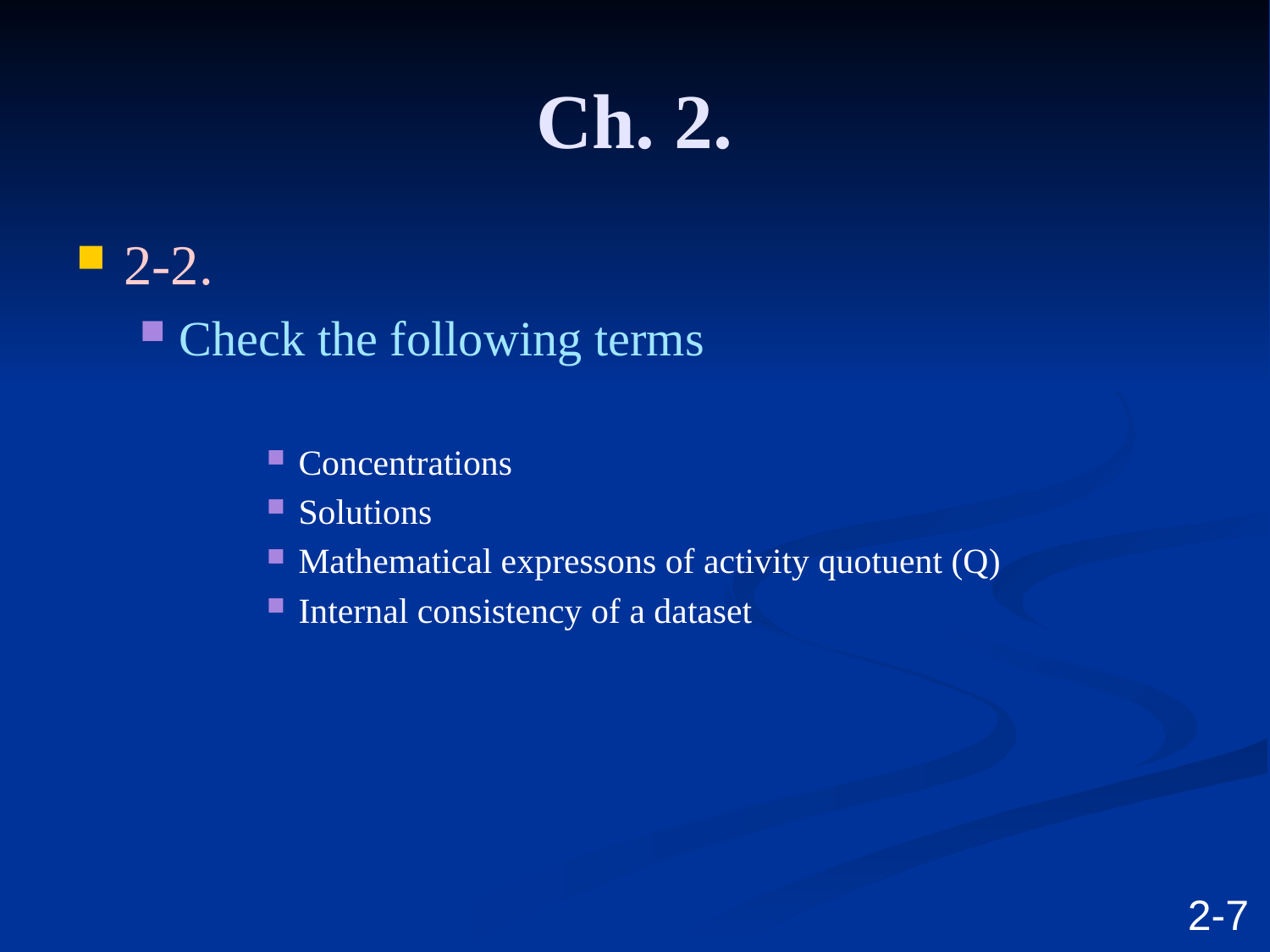

# Ch. 2.
2-2.
Check the following terms

Concentrations
Solutions
Mathematical expressons of activity quotuent (Q)
Internal consistency of a dataset

2-7